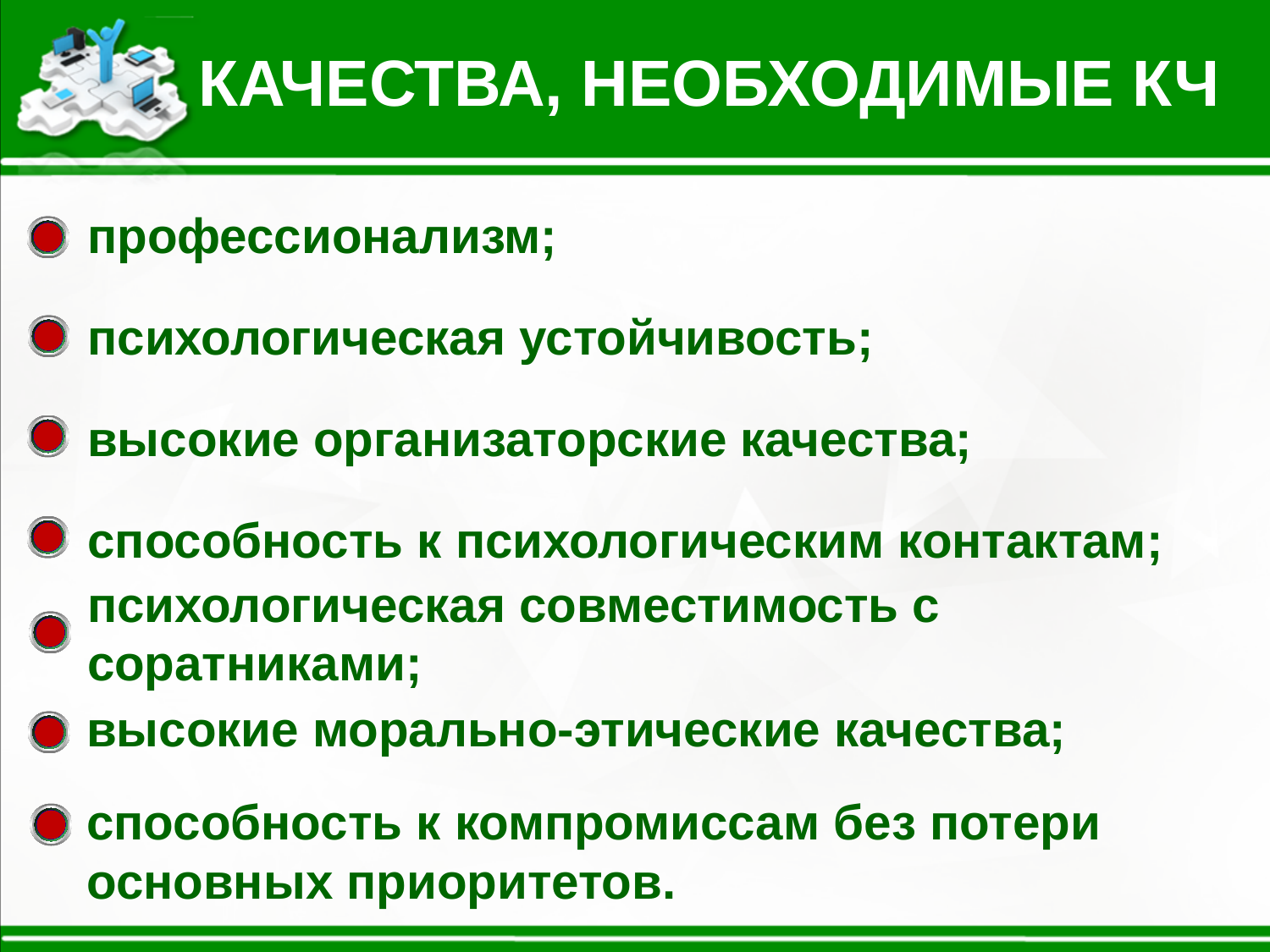

КАЧЕСТВА, НЕОБХОДИМЫЕ КЧ
профессионализм;
психологическая устойчивость;
высокие организаторские качества;
способность к психологическим контактам;

психологическая совместимость с соратниками;

высокие морально-этические качества;

способность к компромиссам без потери основных приоритетов.